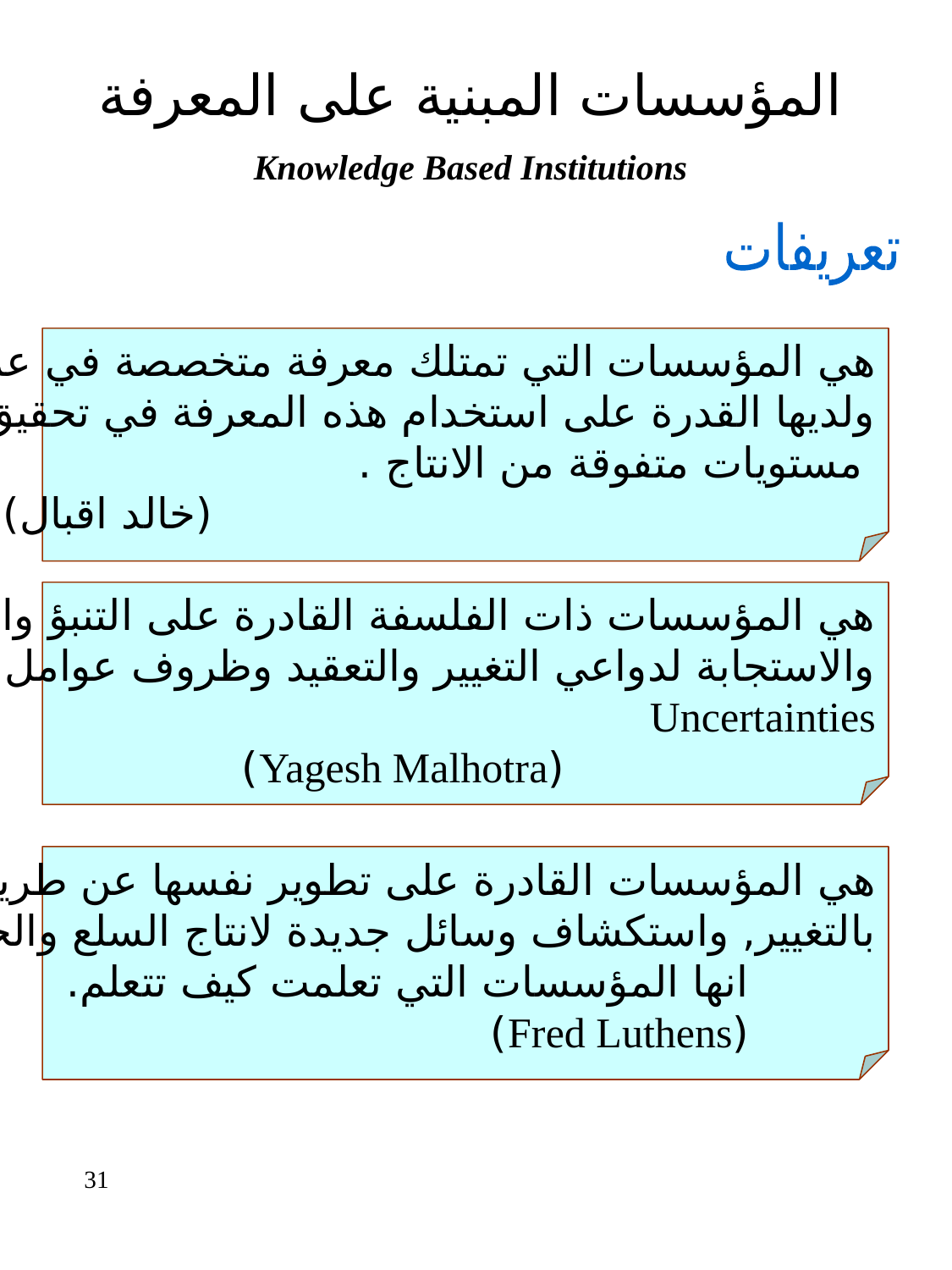

المؤسسات المبنية على المعرفة
Knowledge Based Institutions
تعريفات
هي المؤسسات التي تمتلك معرفة متخصصة في عملها,
ولديها القدرة على استخدام هذه المعرفة في تحقيق
 مستويات متفوقة من الانتاج .
                                                 (خالد اقبال)
هي المؤسسات ذات الفلسفة القادرة على التنبؤ والتصرف
والاستجابة لدواعي التغيير والتعقيد وظروف عوامل عدم اليقين
Uncertainties
                       (Yagesh Malhotra)
هي المؤسسات القادرة على تطوير نفسها عن طريق التنبؤ
بالتغيير, واستكشاف وسائل جديدة لانتاج السلع والخدمات.
انها المؤسسات التي تعلمت كيف تتعلم.
(Fred Luthens)
31